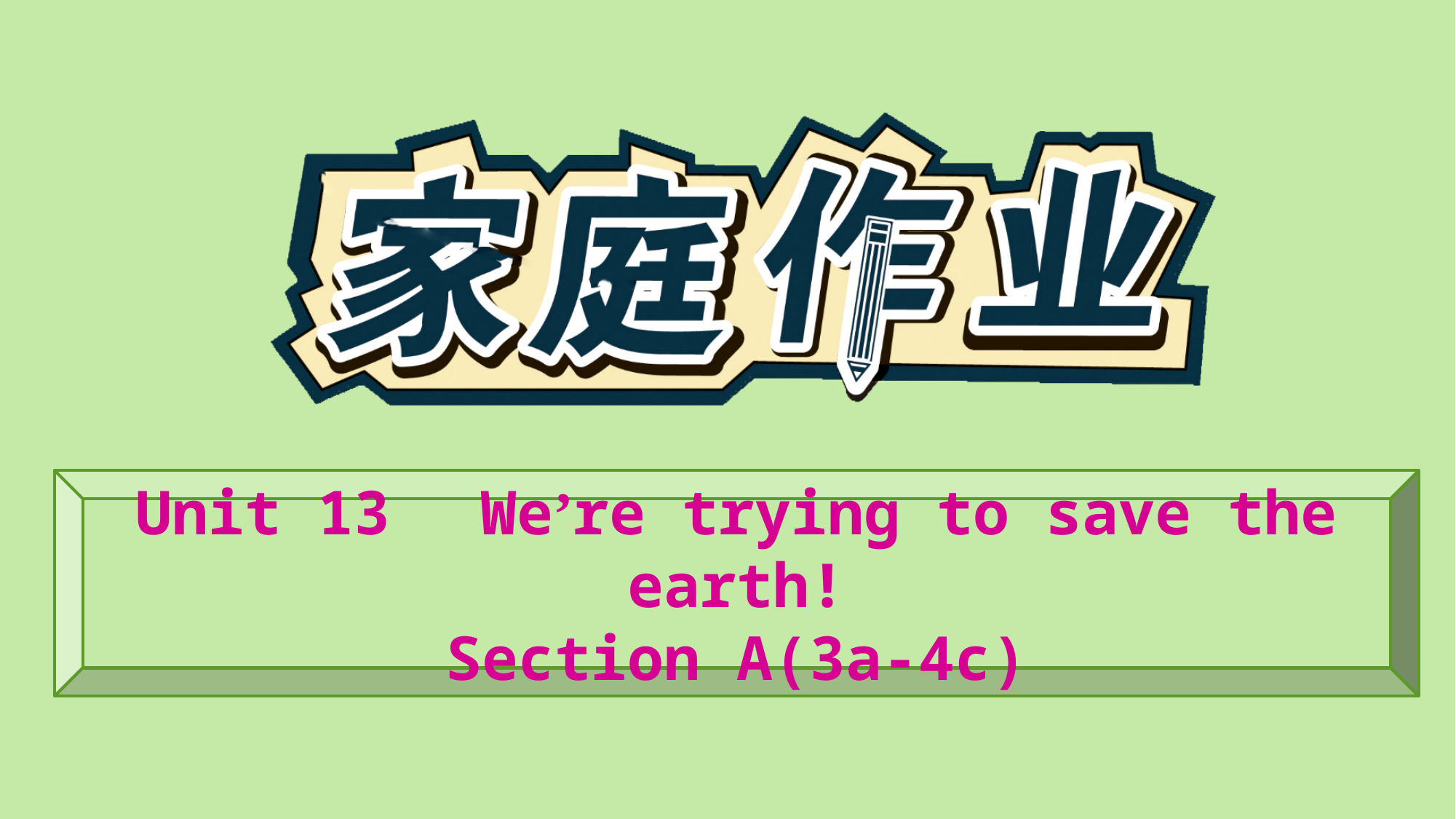

Unit 13　We’re trying to save the earth!
Section A(3a-4c)